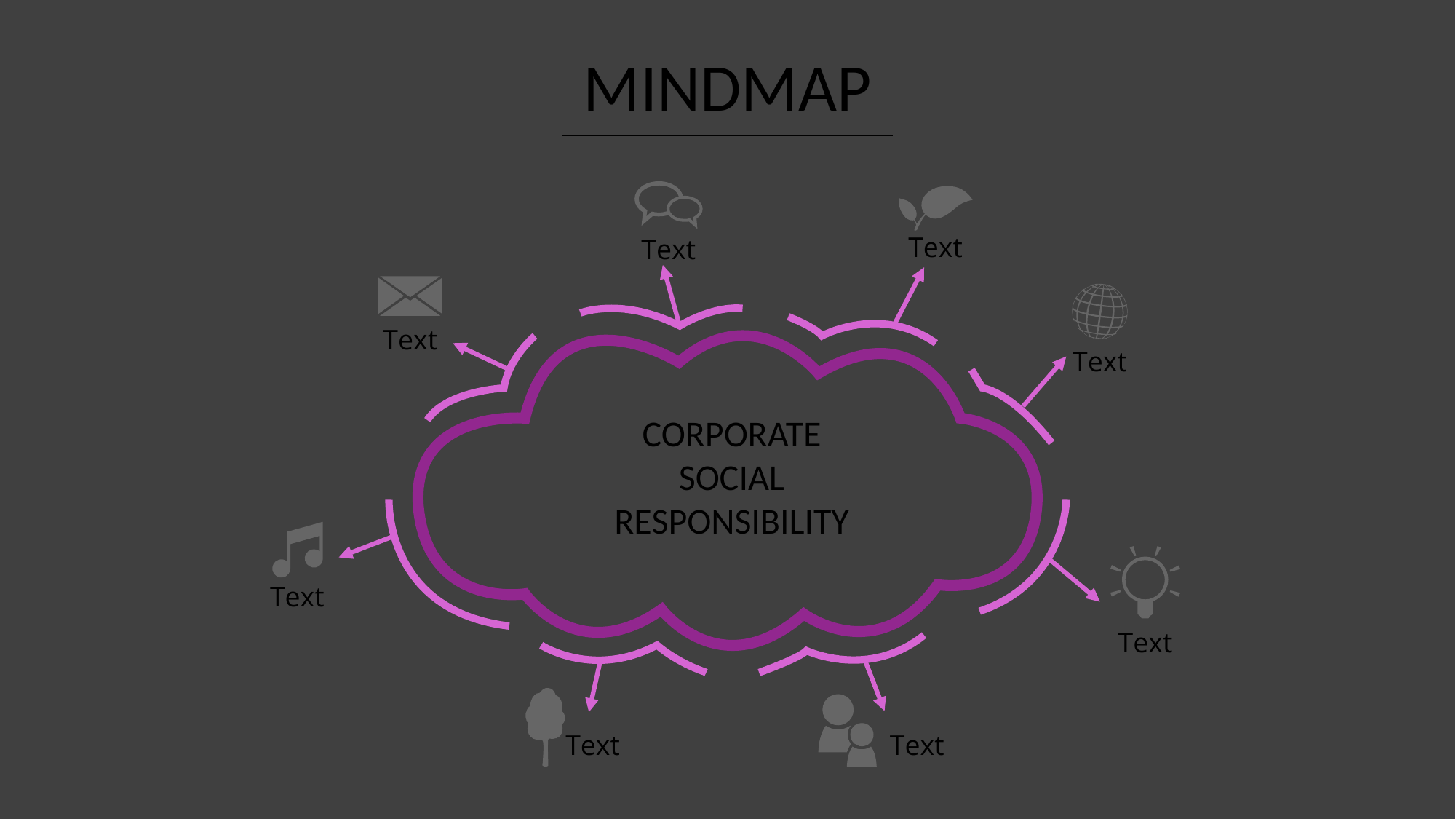

# MINDMAP

Text
Text

Text
Text
CORPORATE
SOCIAL
RESPONSIBILITY

Text
Text

Text
Text